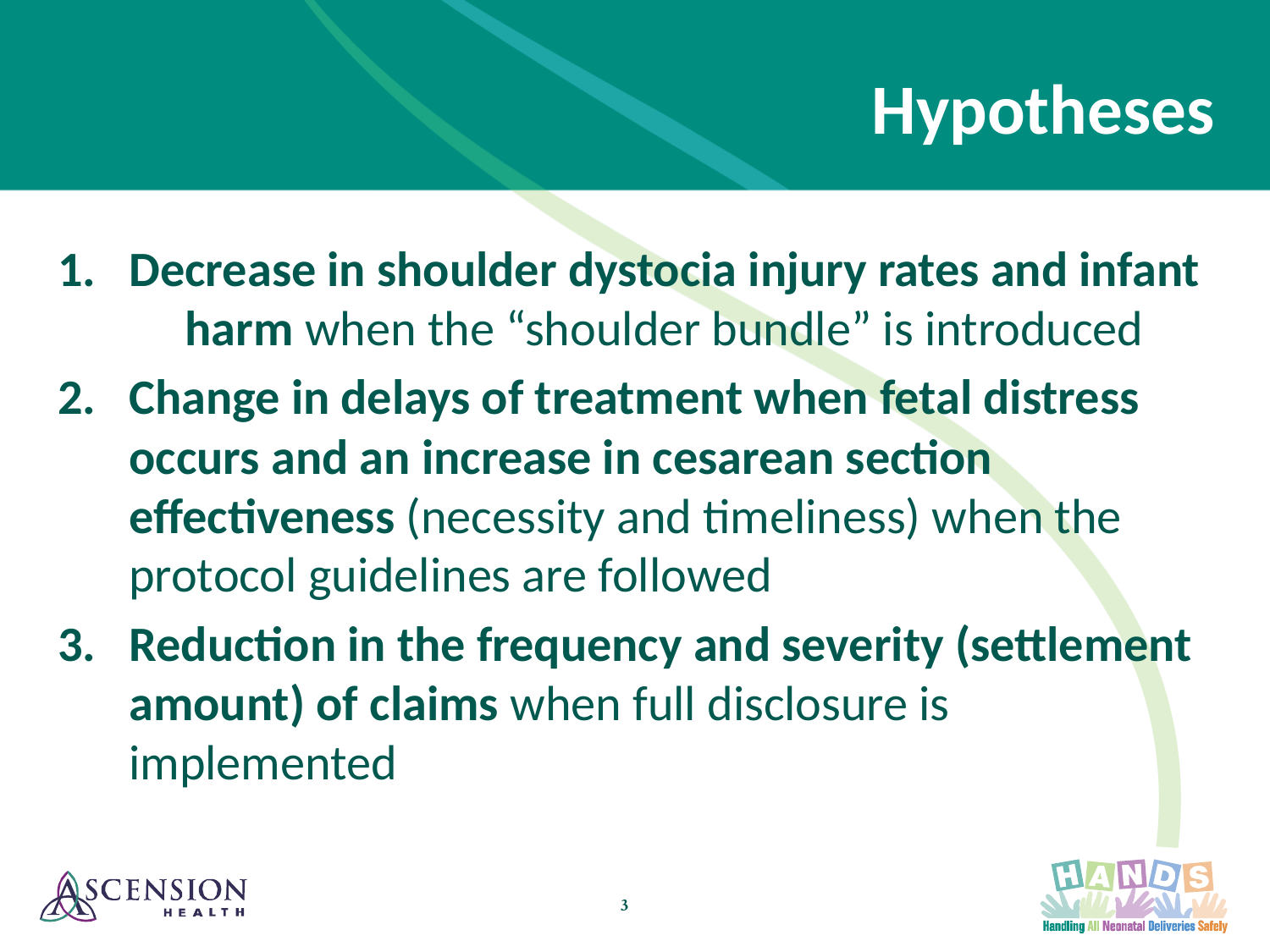

# Hypotheses
Decrease in shoulder dystocia injury rates and infant       harm when the “shoulder bundle” is introduced
Change in delays of treatment when fetal distress occurs and an increase in cesarean section effectiveness (necessity and timeliness) when the protocol guidelines are followed
Reduction in the frequency and severity (settlement amount) of claims when full disclosure is implemented